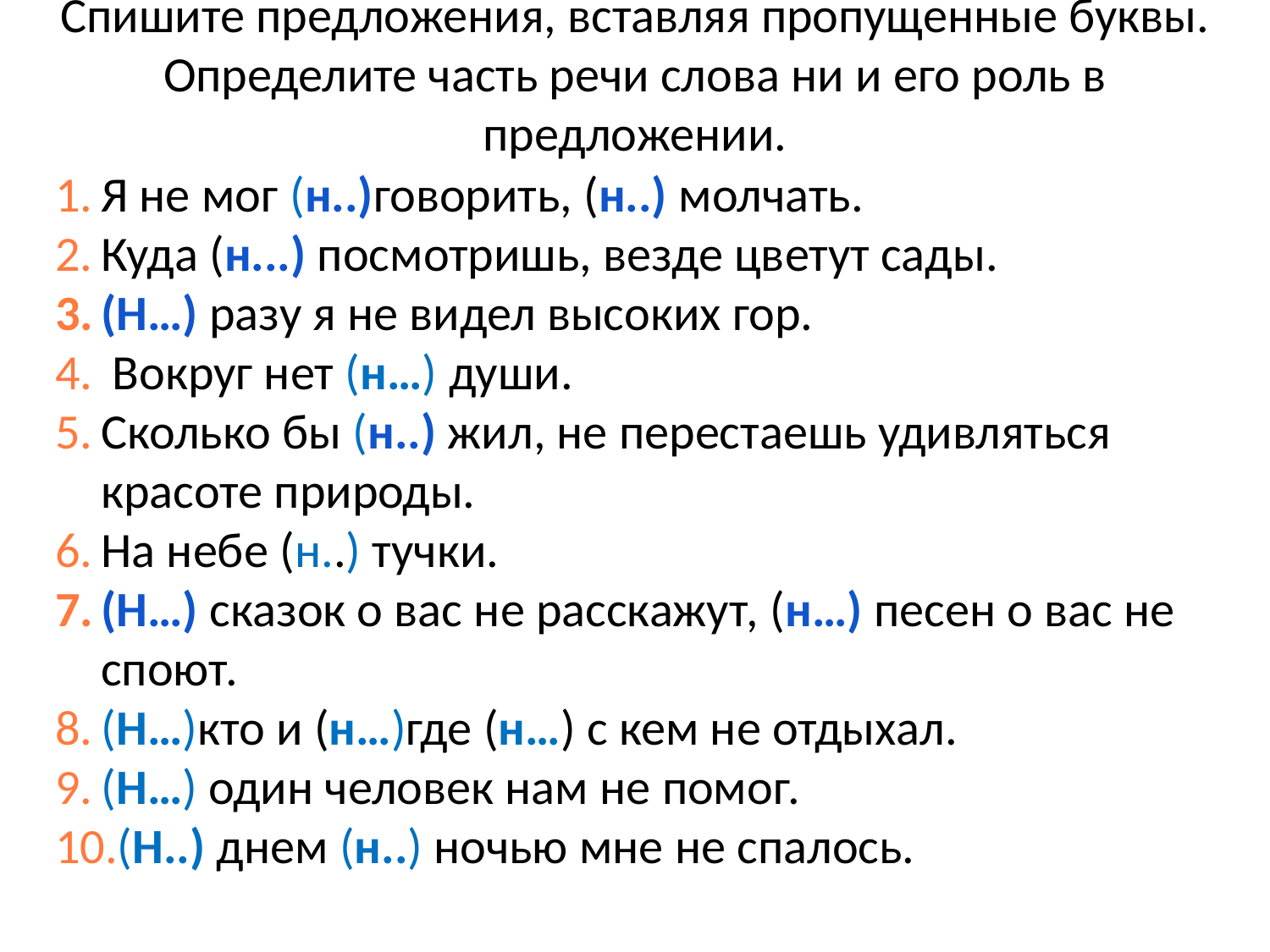

# Спишите предложения, вставляя пропущенные буквы. Определите часть речи слова ни и его роль в предложении.
Я не мог (н..)говорить, (н..) молчать.
Куда (н...) посмотришь, везде цветут сады.
(Н…) разу я не видел высоких гор.
 Вокруг нет (н…) души.
Сколько бы (н..) жил, не перестаешь удивляться красоте природы.
На небе (н..) тучки.
(Н…) сказок о вас не расскажут, (н…) песен о вас не споют.
(Н…)кто и (н…)где (н…) с кем не отдыхал.
(Н…) один человек нам не помог.
(Н..) днем (н..) ночью мне не спалось.